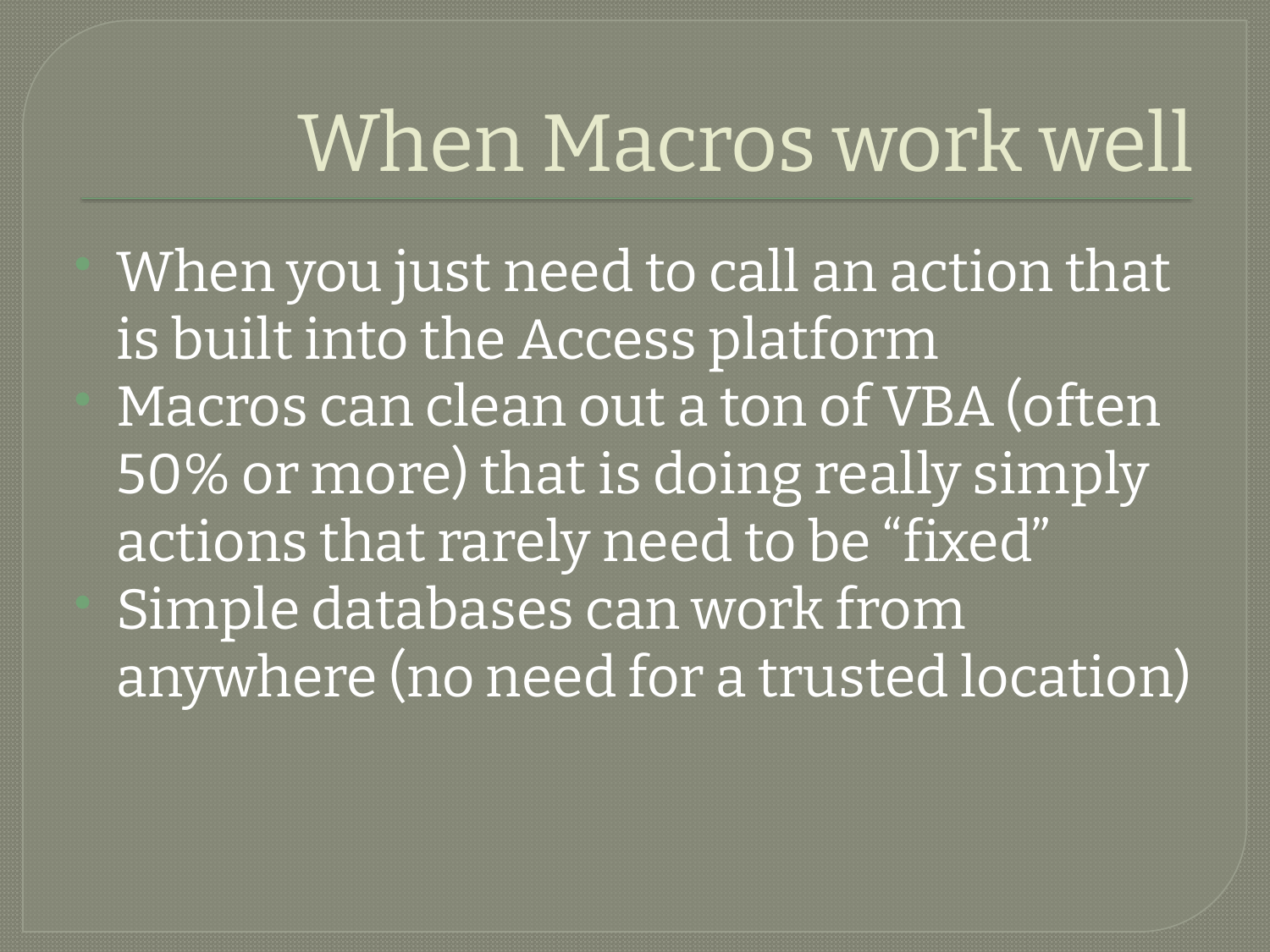

# When Macros work well
When you just need to call an action that is built into the Access platform
Macros can clean out a ton of VBA (often 50% or more) that is doing really simply actions that rarely need to be “fixed”
Simple databases can work from anywhere (no need for a trusted location)